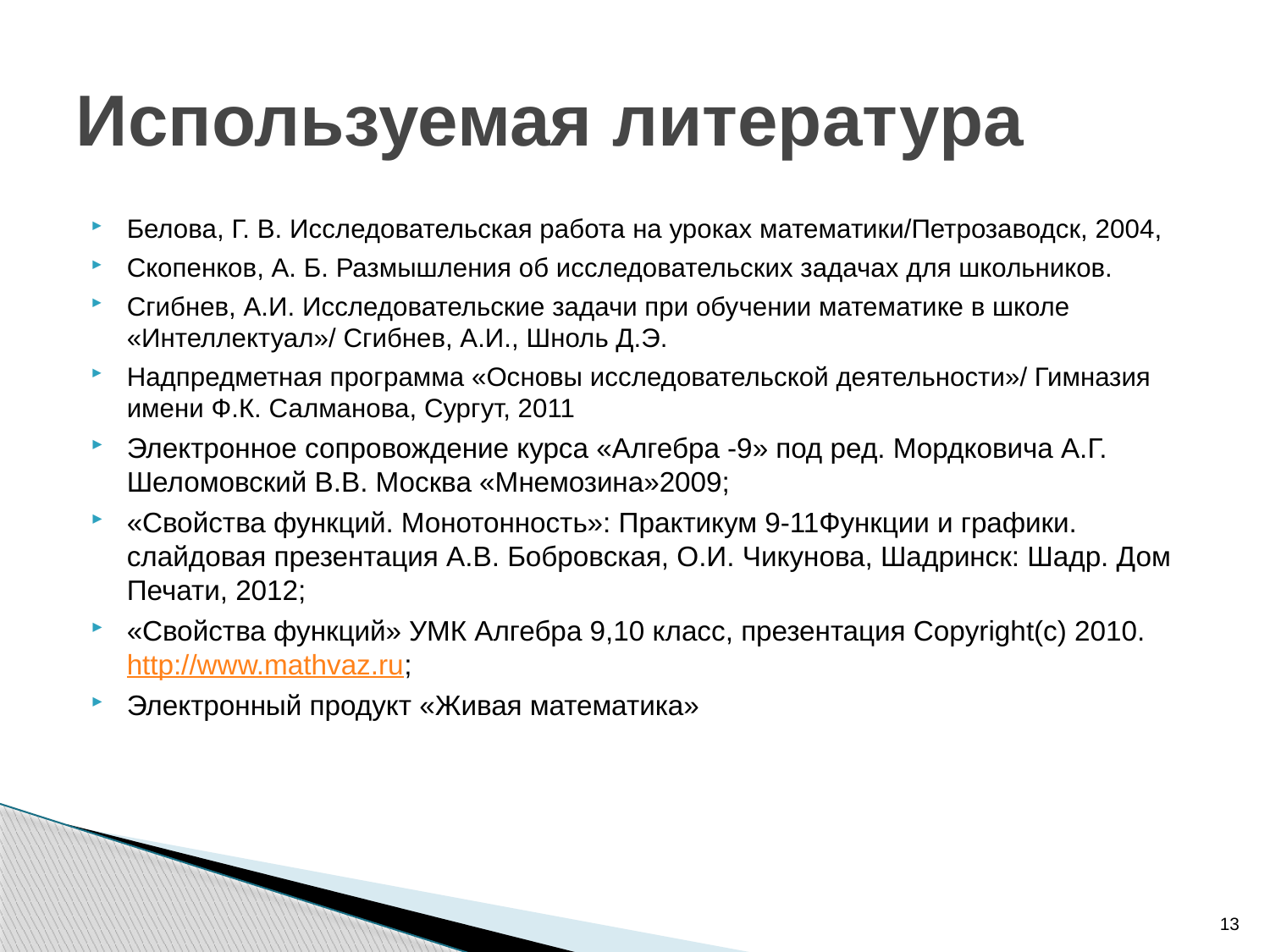

# Используемая литература
Белова, Г. В. Исследовательская работа на уроках математики/Петрозаводск, 2004,
Скопенков, А. Б. Размышления об исследовательских задачах для школьников.
Сгибнев, А.И. Исследовательские задачи при обучении математике в школе «Интеллектуал»/ Сгибнев, А.И., Шноль Д.Э.
Надпредметная программа «Основы исследовательской деятельности»/ Гимназия имени Ф.К. Салманова, Сургут, 2011
Электронное сопровождение курса «Алгебра -9» под ред. Мордковича А.Г. Шеломовский В.В. Москва «Мнемозина»2009;
«Свойства функций. Монотонность»: Практикум 9-11Функции и графики. слайдовая презентация А.В. Бобровская, О.И. Чикунова, Шадринск: Шадр. Дом Печати, 2012;
«Свойства функций» УМК Алгебра 9,10 класс, презентация Copyright(c) 2010.  http://www.mathvaz.ru;
Электронный продукт «Живая математика»

13